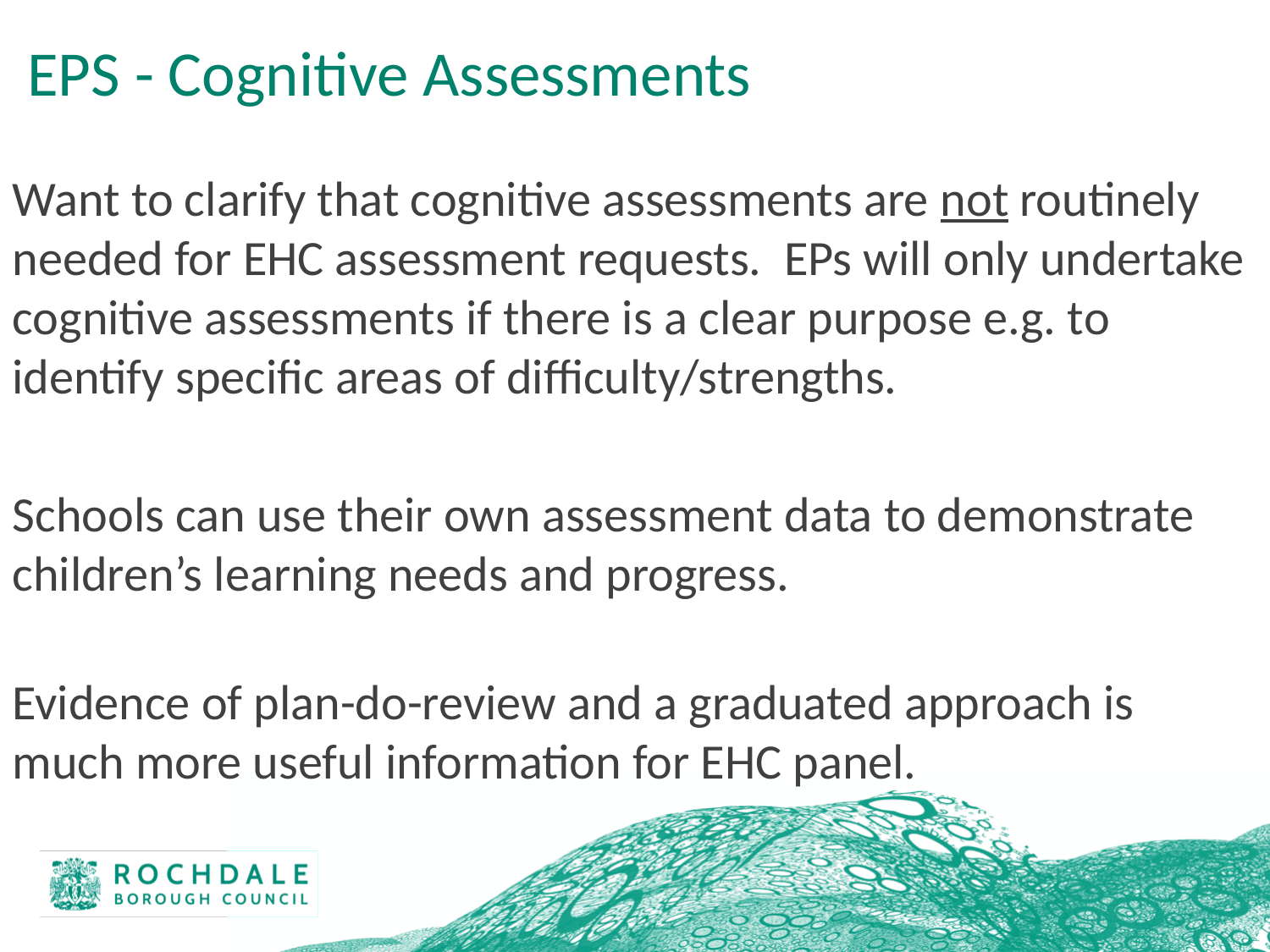

# EPS - Cognitive Assessments
Want to clarify that cognitive assessments are not routinely needed for EHC assessment requests.  EPs will only undertake cognitive assessments if there is a clear purpose e.g. to identify specific areas of difficulty/strengths.

Schools can use their own assessment data to demonstrate children’s learning needs and progress.

Evidence of plan-do-review and a graduated approach is much more useful information for EHC panel.